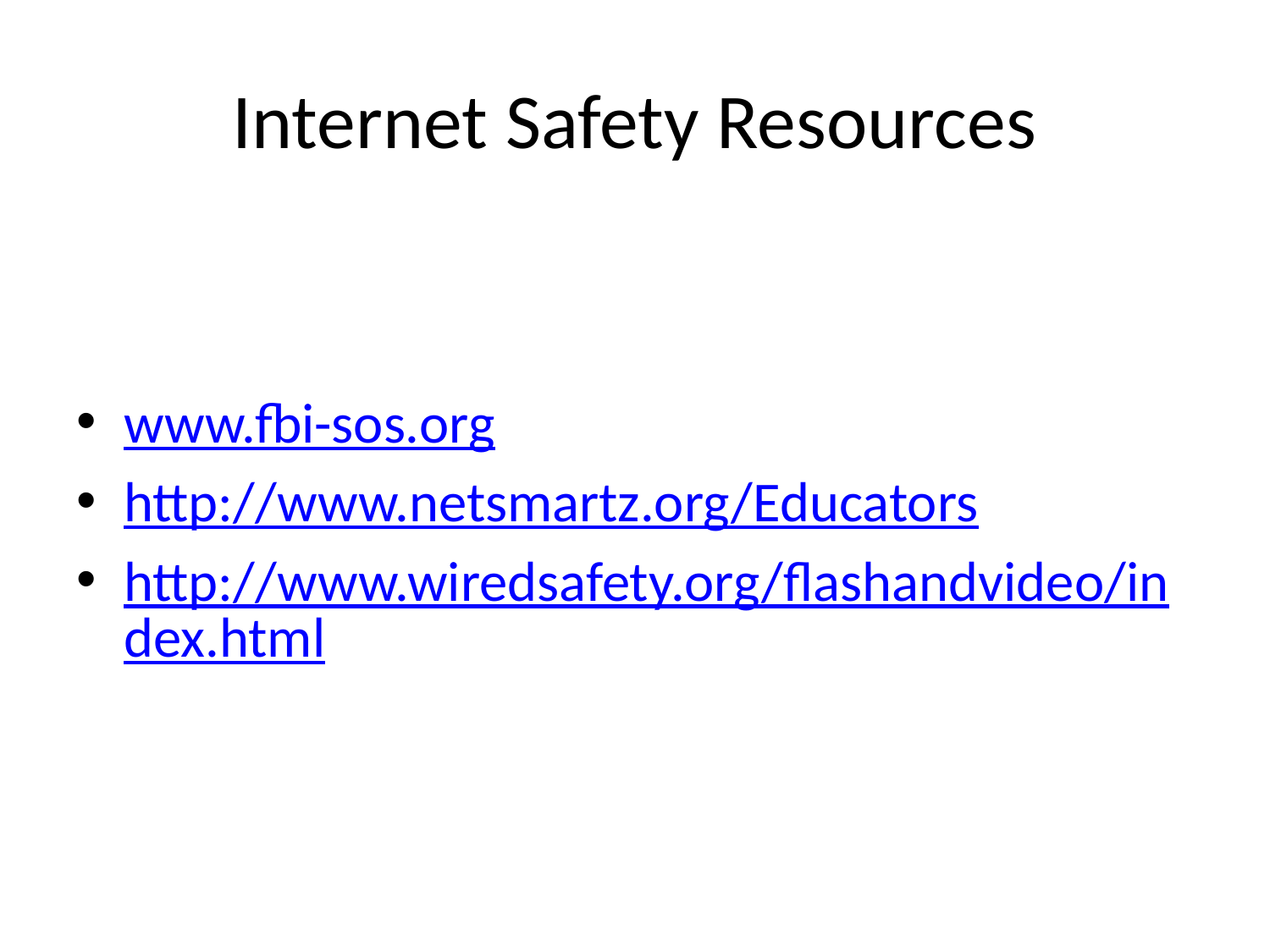

# Internet Safety Resources

www.fbi-sos.org
http://www.netsmartz.org/Educators
http://www.wiredsafety.org/flashandvideo/index.html